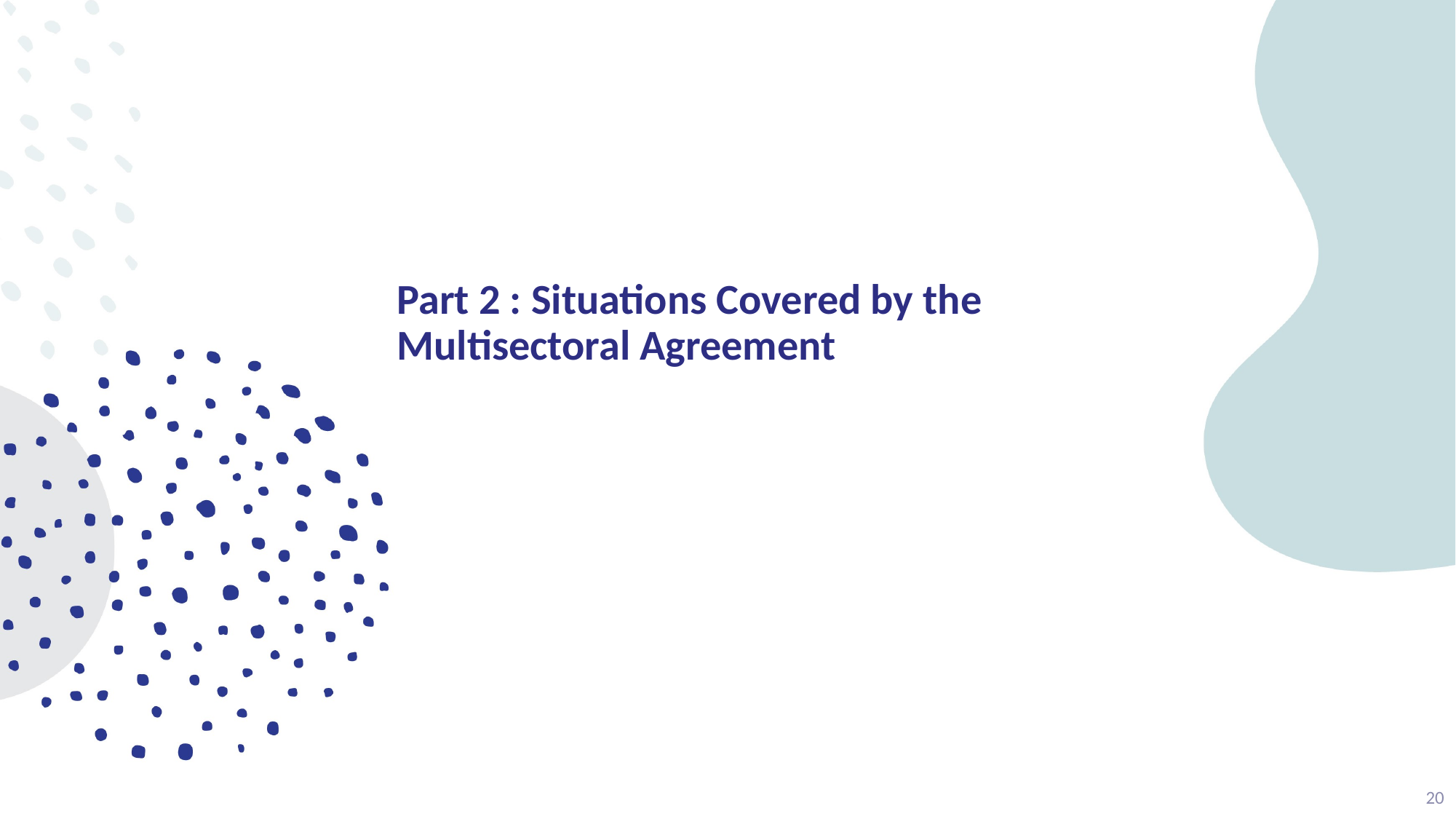

Part 2 : Situations Covered by the Multisectoral Agreement
20